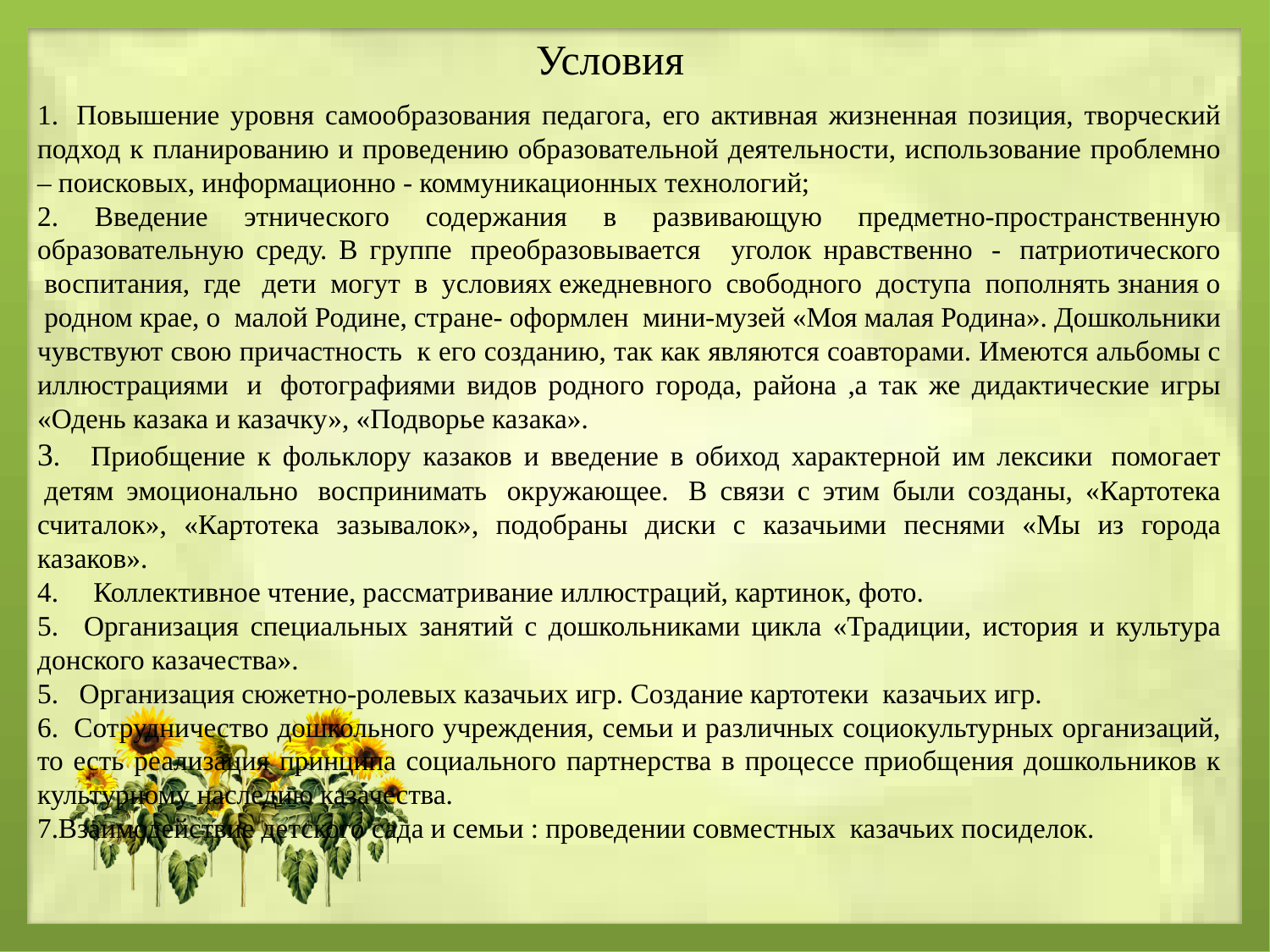

Условия
1.  Повышение уровня самообразования педагога, его активная жизненная позиция, творческий подход к планированию и проведению образовательной деятельности, использование проблемно – поисковых, информационно - коммуникационных технологий;
2. Введение этнического содержания в развивающую предметно-пространственную образовательную среду. В группе  преобразовывается   уголок нравственно  -  патриотического  воспитания,  где   дети  могут  в  условиях ежедневного  свободного  доступа  пополнять знания о  родном крае, о  малой Родине, стране- оформлен  мини-музей «Моя малая Родина». Дошкольники чувствуют свою причастность  к его созданию, так как являются соавторами. Имеются альбомы с иллюстрациями  и  фотографиями видов родного города, района ,а так же дидактические игры «Одень казака и казачку», «Подворье казака».
3.   Приобщение к фольклору казаков и введение в обиход характерной им лексики  помогает  детям эмоционально  воспринимать  окружающее.  В связи с этим были созданы, «Картотека считалок», «Картотека зазывалок», подобраны диски с казачьими песнями «Мы из города казаков».
4.     Коллективное чтение, рассматривание иллюстраций, картинок, фото.
5.   Организация специальных занятий с дошкольниками цикла «Традиции, история и культура донского казачества».
5.   Организация сюжетно-ролевых казачьих игр. Создание картотеки  казачьих игр.
6.  Сотрудничество дошкольного учреждения, семьи и различных социокультурных организаций, то есть реализация принципа социального партнерства в процессе приобщения дошкольников к культурному наследию казачества.
7.Взаимодействие детского сада и семьи : проведении совместных  казачьих посиделок.